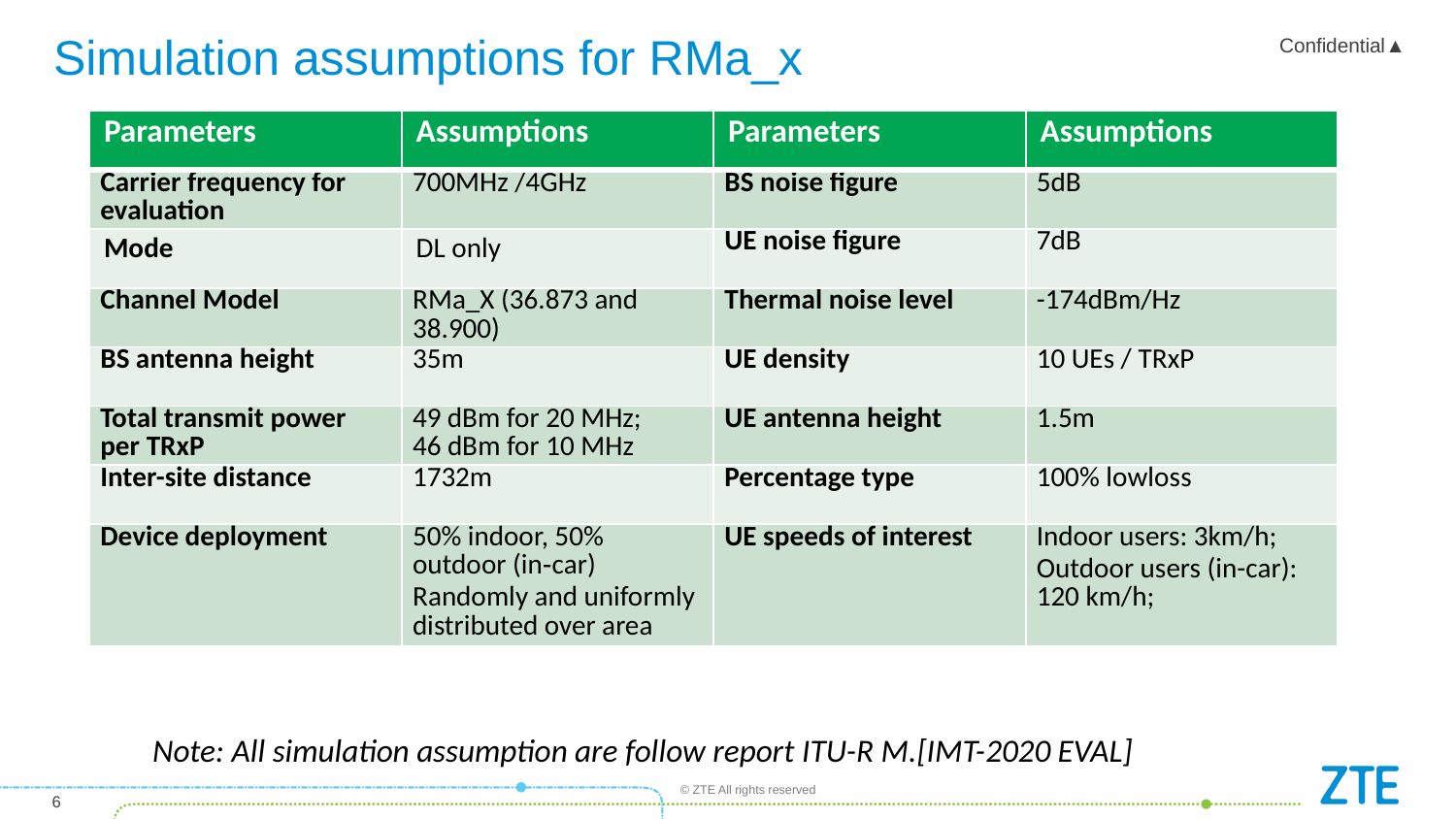

# Simulation assumptions for RMa_x
| Parameters | Assumptions | Parameters | Assumptions |
| --- | --- | --- | --- |
| Carrier frequency for evaluation | 700MHz /4GHz | BS noise figure | 5dB |
| Mode | DL only | UE noise figure | 7dB |
| Channel Model | RMa\_X (36.873 and 38.900) | Thermal noise level | -174dBm/Hz |
| BS antenna height | 35m | UE density | 10 UEs / TRxP |
| Total transmit power per TRxP | 49 dBm for 20 MHz; 46 dBm for 10 MHz | UE antenna height | 1.5m |
| Inter-site distance | 1732m | Percentage type | 100% lowloss |
| Device deployment | 50% indoor, 50% outdoor (in‑car) Randomly and uniformly distributed over area | UE speeds of interest | Indoor users: 3km/h; Outdoor users (in-car): 120 km/h; |
Note: All simulation assumption are follow report ITU-R M.[IMT-2020 EVAL]